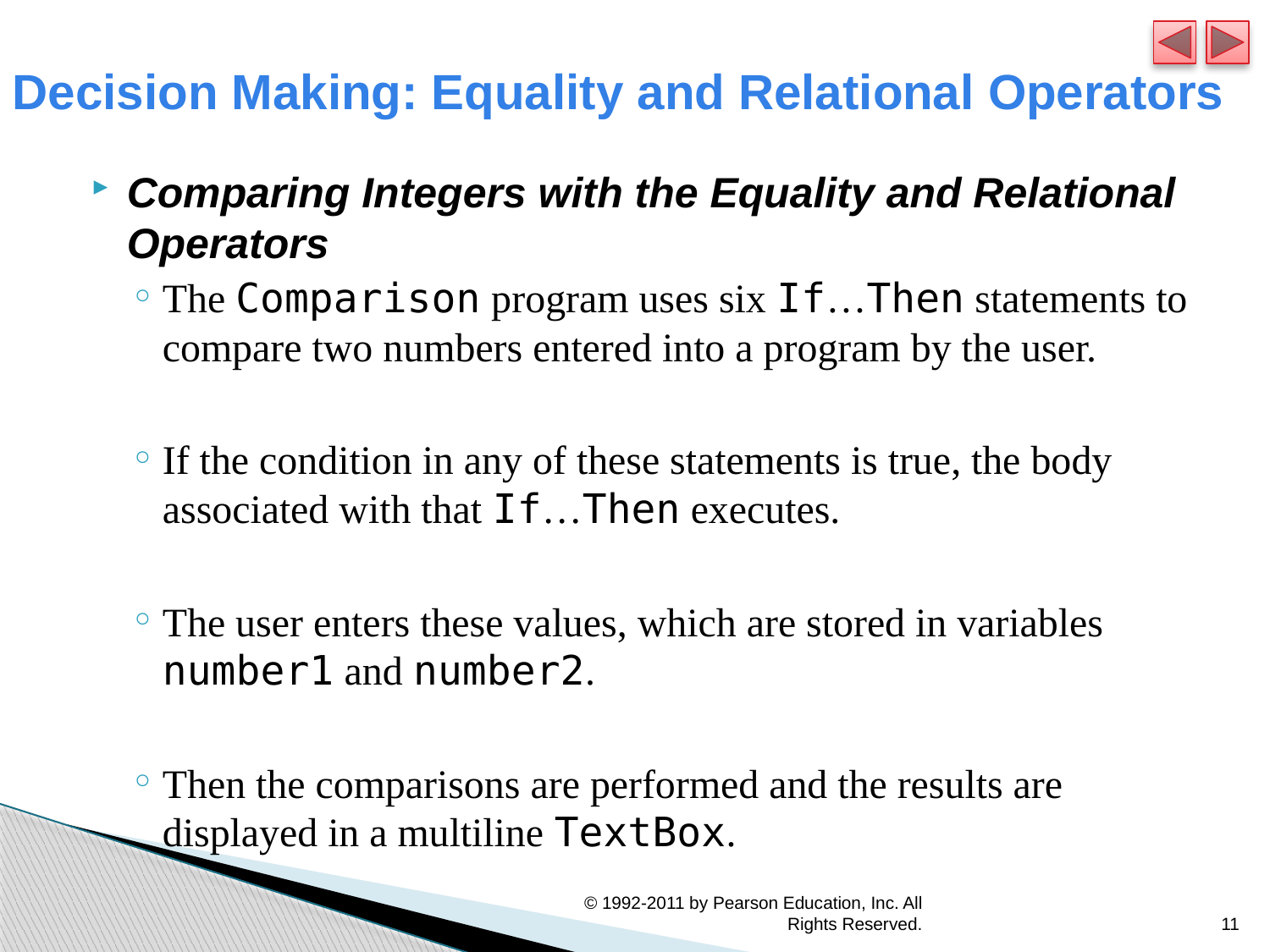

# Decision Making: Equality and Relational Operators
Comparing Integers with the Equality and Relational Operators
The Comparison program uses six If…Then statements to compare two numbers entered into a program by the user.

If the condition in any of these statements is true, the body associated with that If…Then executes.

The user enters these values, which are stored in variables number1 and number2.

Then the comparisons are performed and the results are displayed in a multiline TextBox.
© 1992-2011 by Pearson Education, Inc. All Rights Reserved.
11